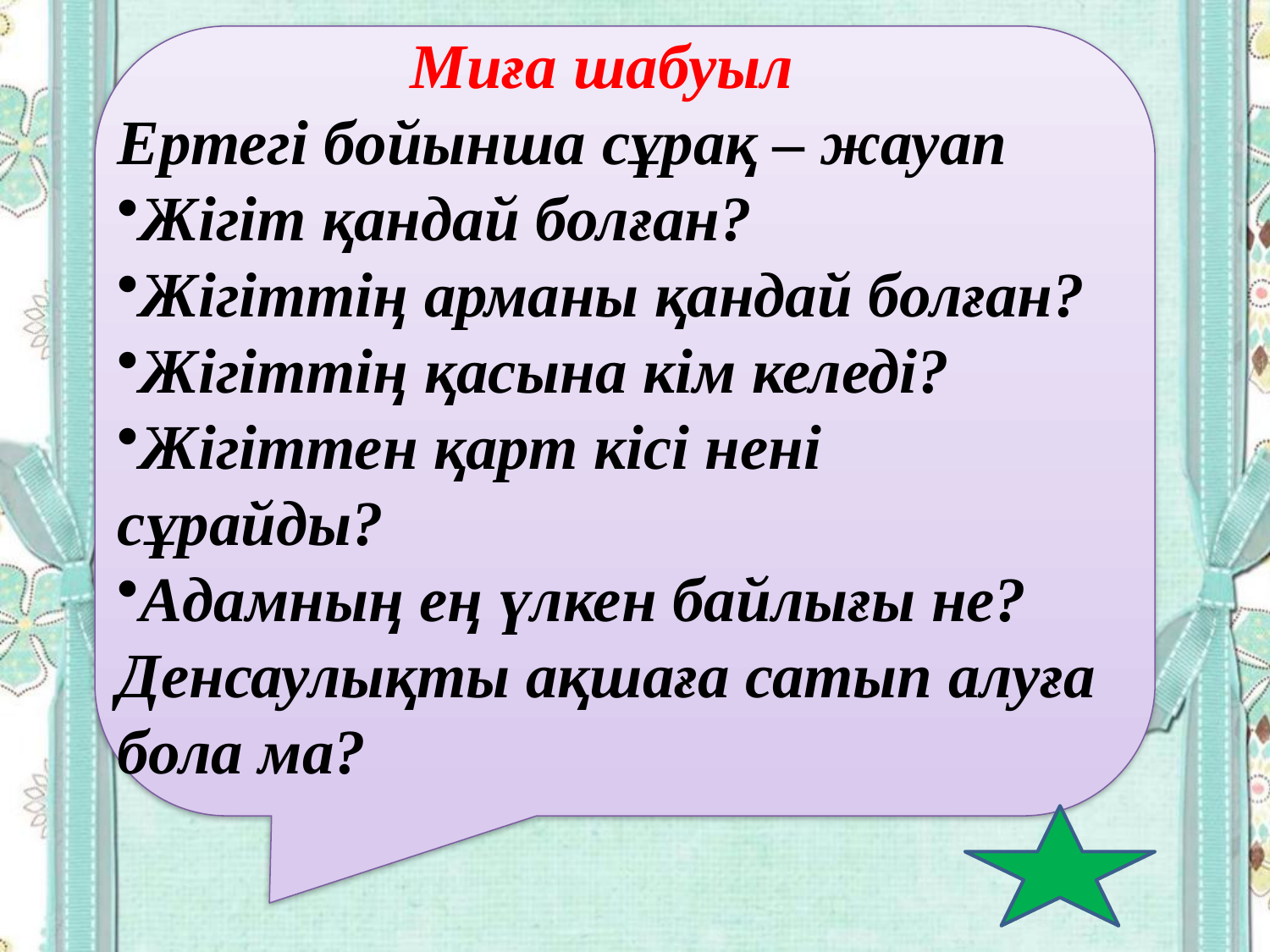

Миға шабуыл
Ертегі бойынша сұрақ – жауап
Жігіт қандай болған?
Жігіттің арманы қандай болған?
Жігіттің қасына кім келеді?
Жігіттен қарт кісі нені сұрайды?
Адамның ең үлкен байлығы не? Денсаулықты ақшаға сатып алуға бола ма?